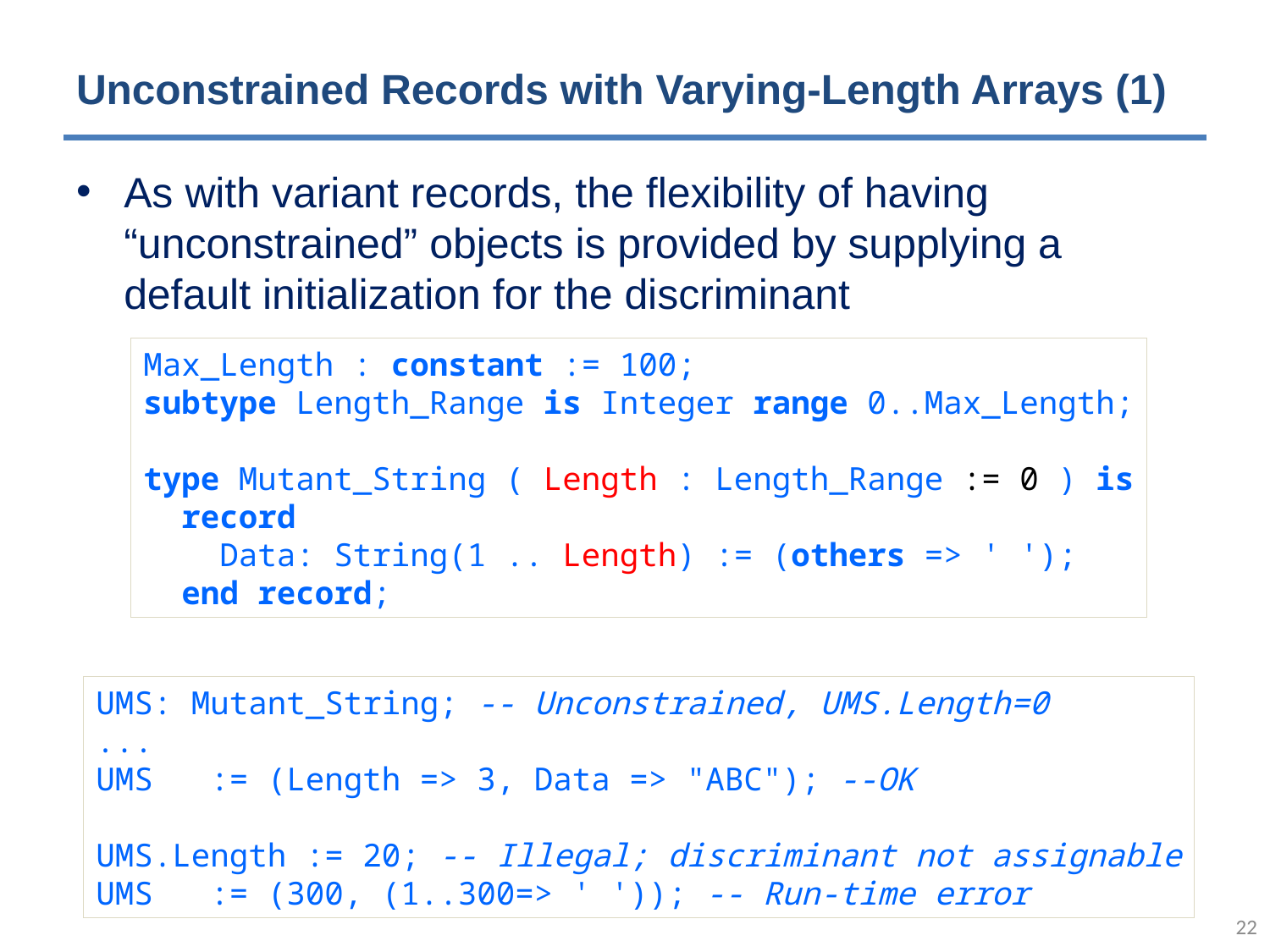

# Unconstrained Records with Varying-Length Arrays (1)
As with variant records, the flexibility of having “unconstrained” objects is provided by supplying a default initialization for the discriminant

Max_Length : constant := 100;
subtype Length_Range is Integer range 0..Max_Length;
type Mutant_String ( Length : Length_Range := 0 ) is
  record
    Data: String(1 .. Length) := (others => ' ');
  end record;
UMS: Mutant_String; -- Unconstrained, UMS.Length=0
...
UMS   := (Length => 3, Data => "ABC"); --OK
UMS.Length := 20; -- Illegal; discriminant not assignable
UMS   := (300, (1..300=> ' ')); -- Run-time error
22